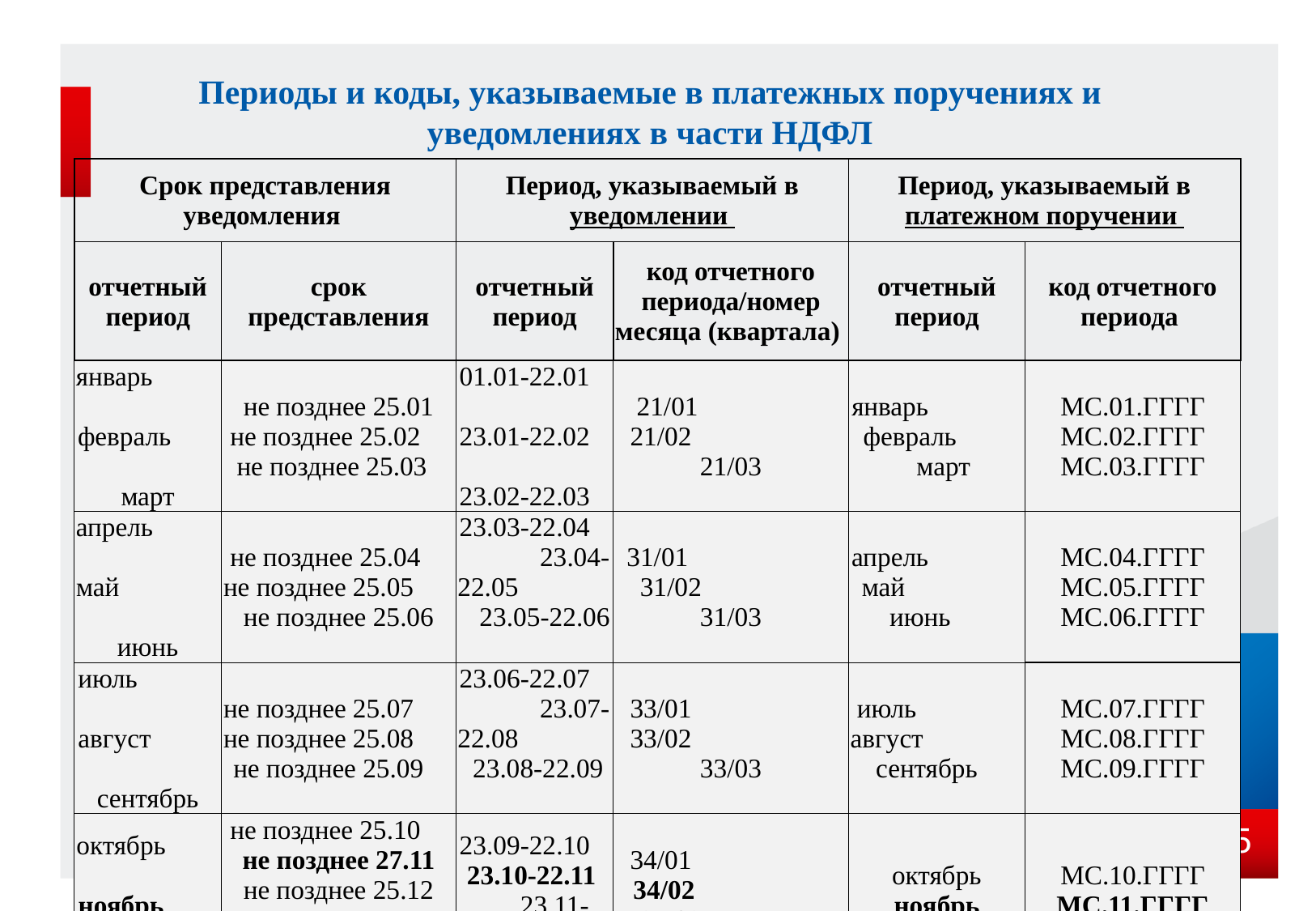

# Периоды и коды, указываемые в платежных поручениях и уведомлениях в части НДФЛ
| Срок представления уведомления |  | Период, указываемый в уведомлении |  | Период, указываемый в платежном поручении |  |
| --- | --- | --- | --- | --- | --- |
| отчетный период | срок представления | отчетный период | код отчетного периода/номер месяца (квартала) | отчетный период | код отчетного периода |
| январь февраль март | не позднее 25.01 не позднее 25.02 не позднее 25.03 | 01.01-22.01 23.01-22.02 23.02-22.03 | 21/01 21/02 21/03 | январь февраль март | МС.01.ГГГГ МС.02.ГГГГ МС.03.ГГГГ |
| апрель май июнь | не позднее 25.04 не позднее 25.05 не позднее 25.06 | 23.03-22.04 23.04-22.05 23.05-22.06 | 31/01 31/02 31/03 | апрель май июнь | МС.04.ГГГГ МС.05.ГГГГ МС.06.ГГГГ |
| июль август сентябрь | не позднее 25.07 не позднее 25.08 не позднее 25.09 | 23.06-22.07 23.07-22.08 23.08-22.09 | 33/01 33/02 33/03 | июль август сентябрь | МС.07.ГГГГ МС.08.ГГГГ МС.09.ГГГГ |
| октябрь ноябрь декабрь | не позднее 25.10 не позднее 27.11 не позднее 25.12 не позднее последнего рабочего дня года | 23.09-22.10 23.10-22.11 23.11-22.12 23.12-31.12 | 34/01 34/02 34/03 34/04 | октябрь ноябрь декабрь | МС.10.ГГГГ МС.11.ГГГГ МС.12.ГГГГ |

5